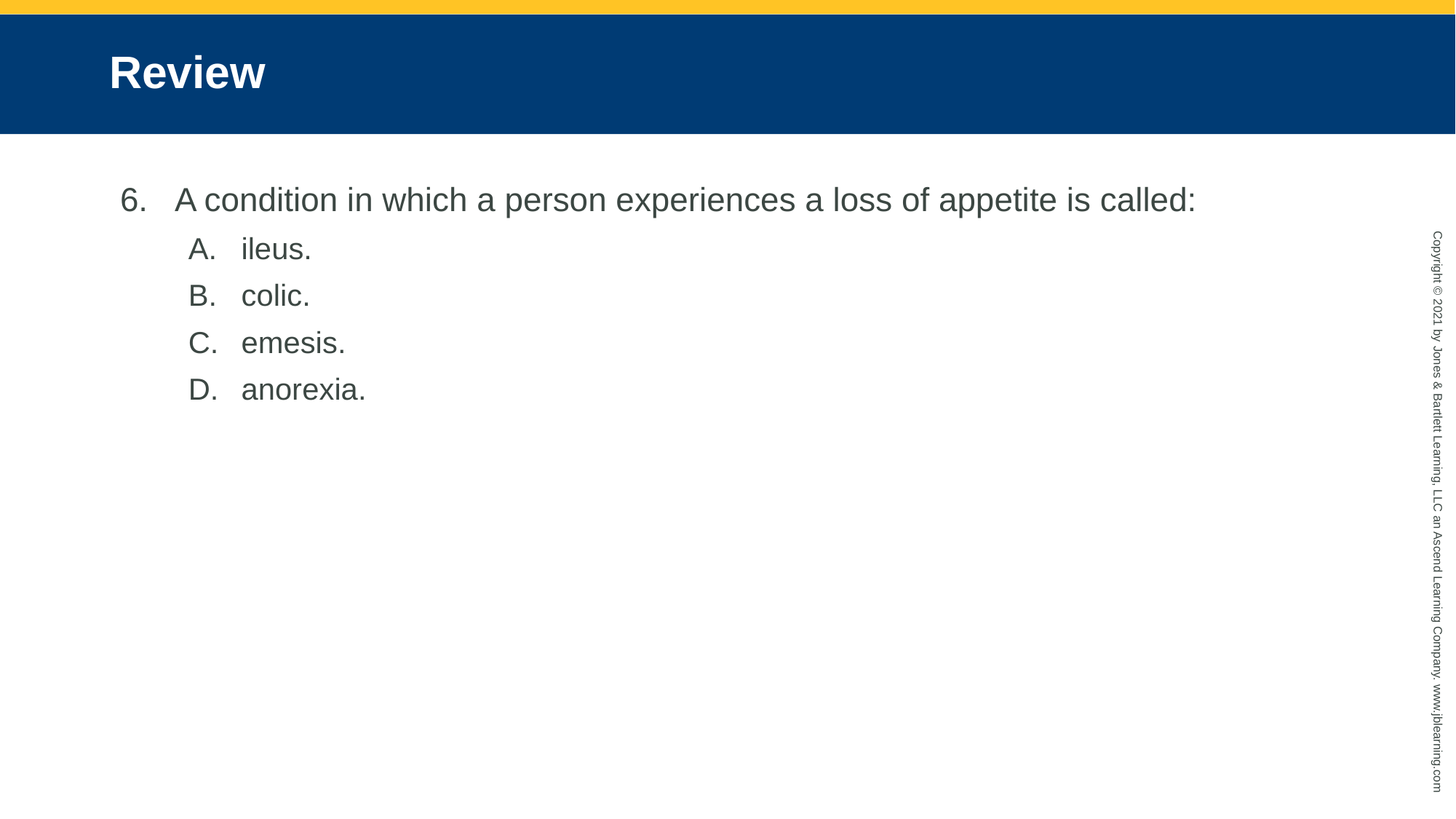

# Review
A condition in which a person experiences a loss of appetite is called:
ileus.
colic.
emesis.
anorexia.